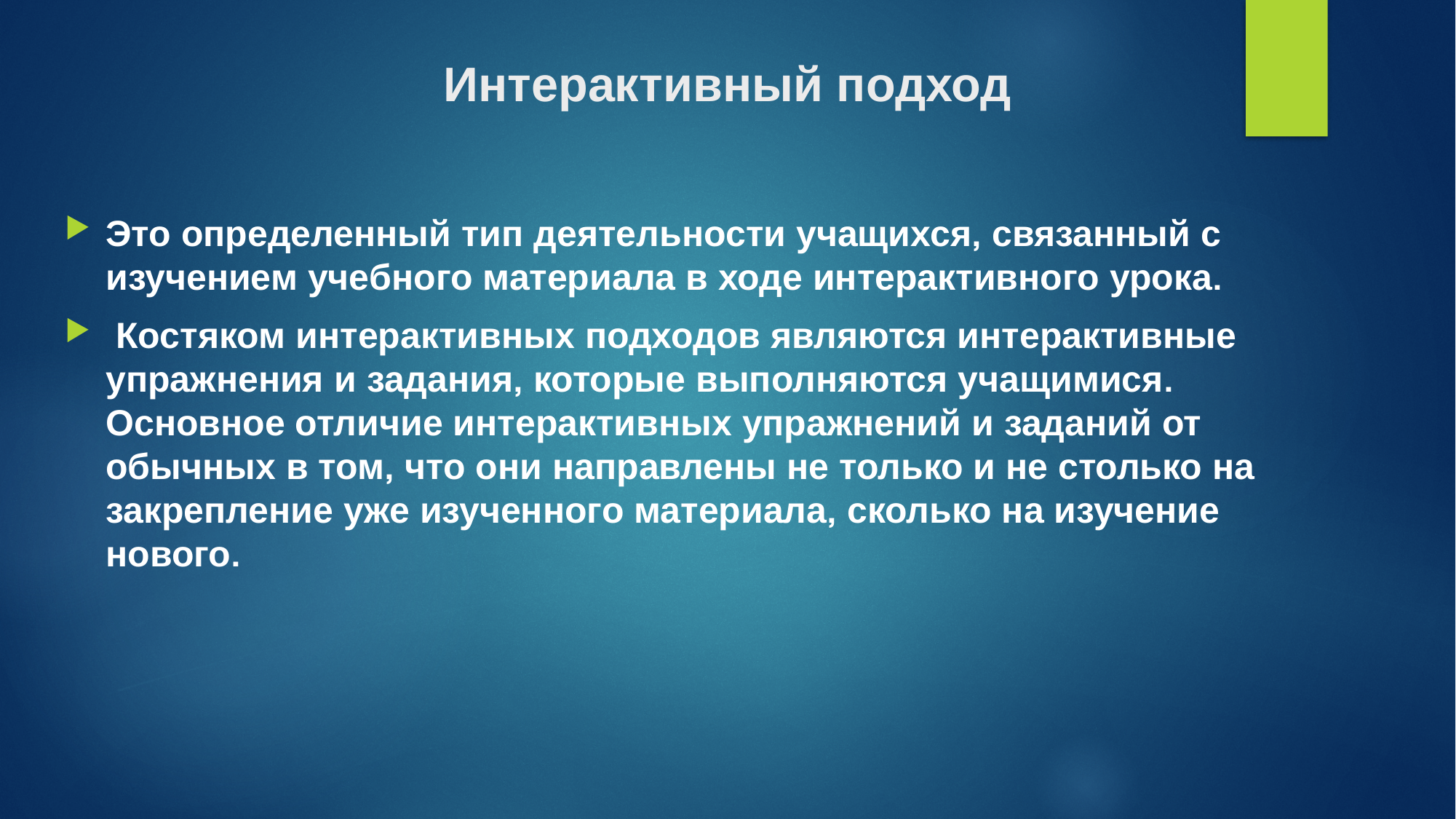

# Интерактивный подход
Это определенный тип деятельности учащихся, связанный с изучением учебного материала в ходе интерактивного урока.
 Костяком интерактивных подходов являются интерактивные упражнения и задания, которые выполняются учащимися. Основное отличие интерактивных упражнений и заданий от обычных в том, что они направлены не только и не столько на закрепление уже изученного материала, сколько на изучение нового.